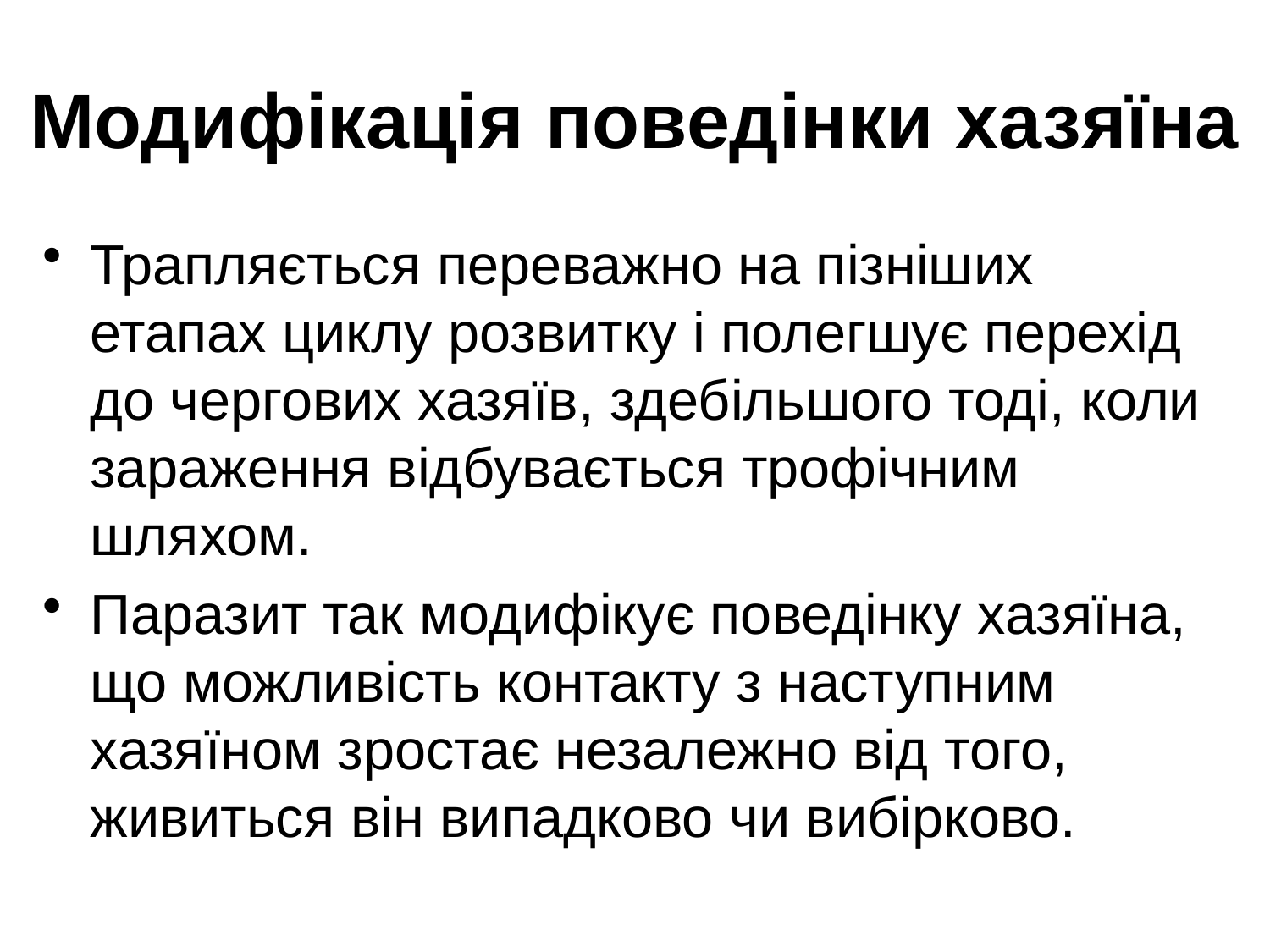

# Модифікація поведінки хазяїна
Трапляється переважно на пізніших етапах циклу розвитку і полегшує перехід до чергових хазяїв, здебільшого тоді, коли зараження відбувається трофічним шляхом.
Паразит так модифікує поведінку хазяїна, що можливість контакту з наступним хазяїном зростає незалежно від того, живиться він випадково чи вибірково.